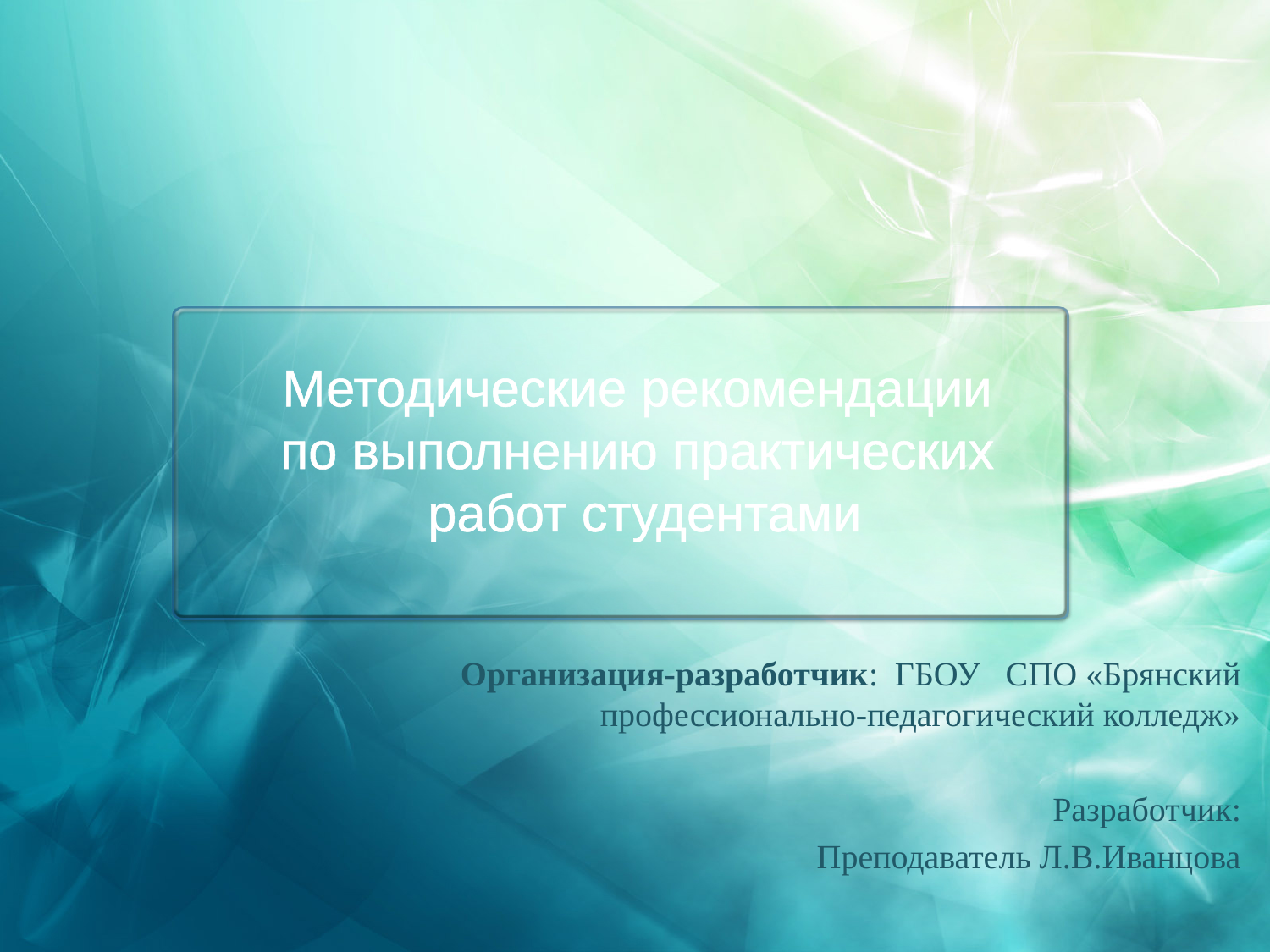

# Методические рекомендации по выполнению практических работ студентами
Организация-разработчик:  ГБОУ   СПО «Брянский профессионально-педагогический колледж»

Разработчик:
Преподаватель Л.В.Иванцова